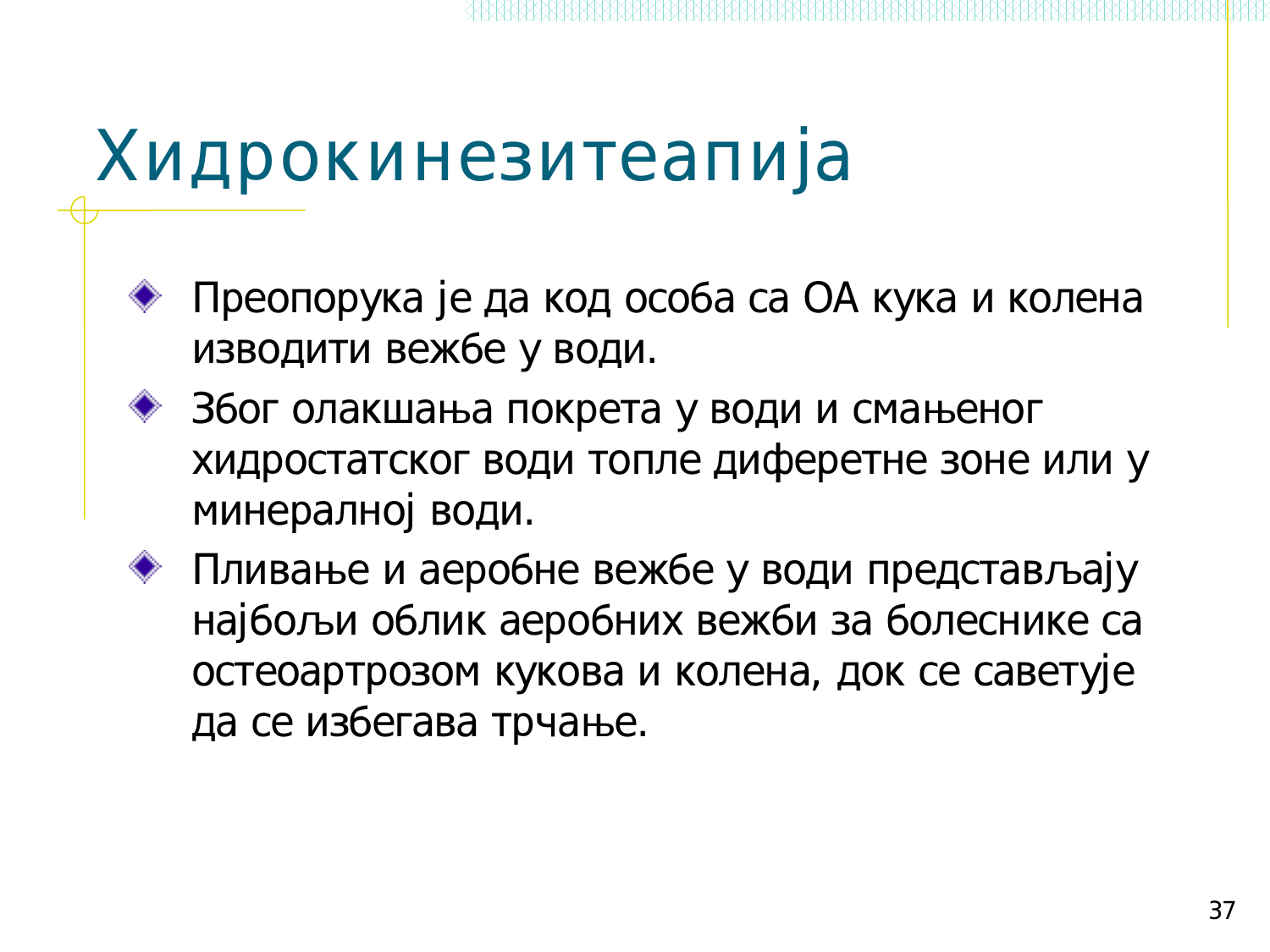

# Хидрокинезитеапија
Преопорука је да код особа са ОА кука и колена изводити вежбе у води.
Због олакшања покрета у води и смањеног хидростатског води топле диферетне зоне или у минералној води.
Пливање и аеробне вежбе у води представљају најбољи облик аеробних вежби за болеснике са остеоартрозом кукова и колена, док се саветује да се избегава трчање.

37